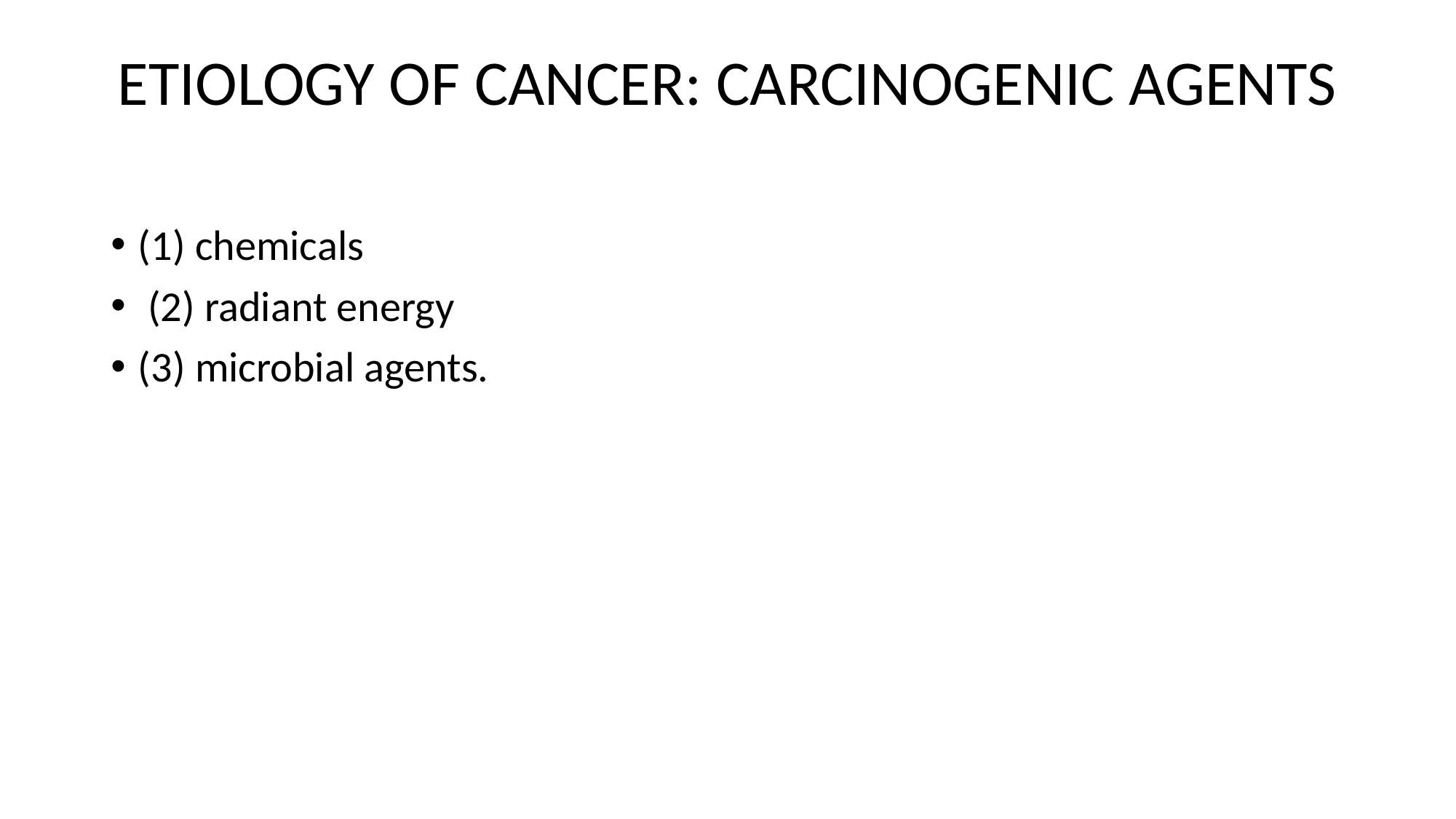

# ETIOLOGY OF CANCER: CARCINOGENIC AGENTS
(1) chemicals
 (2) radiant energy
(3) microbial agents.